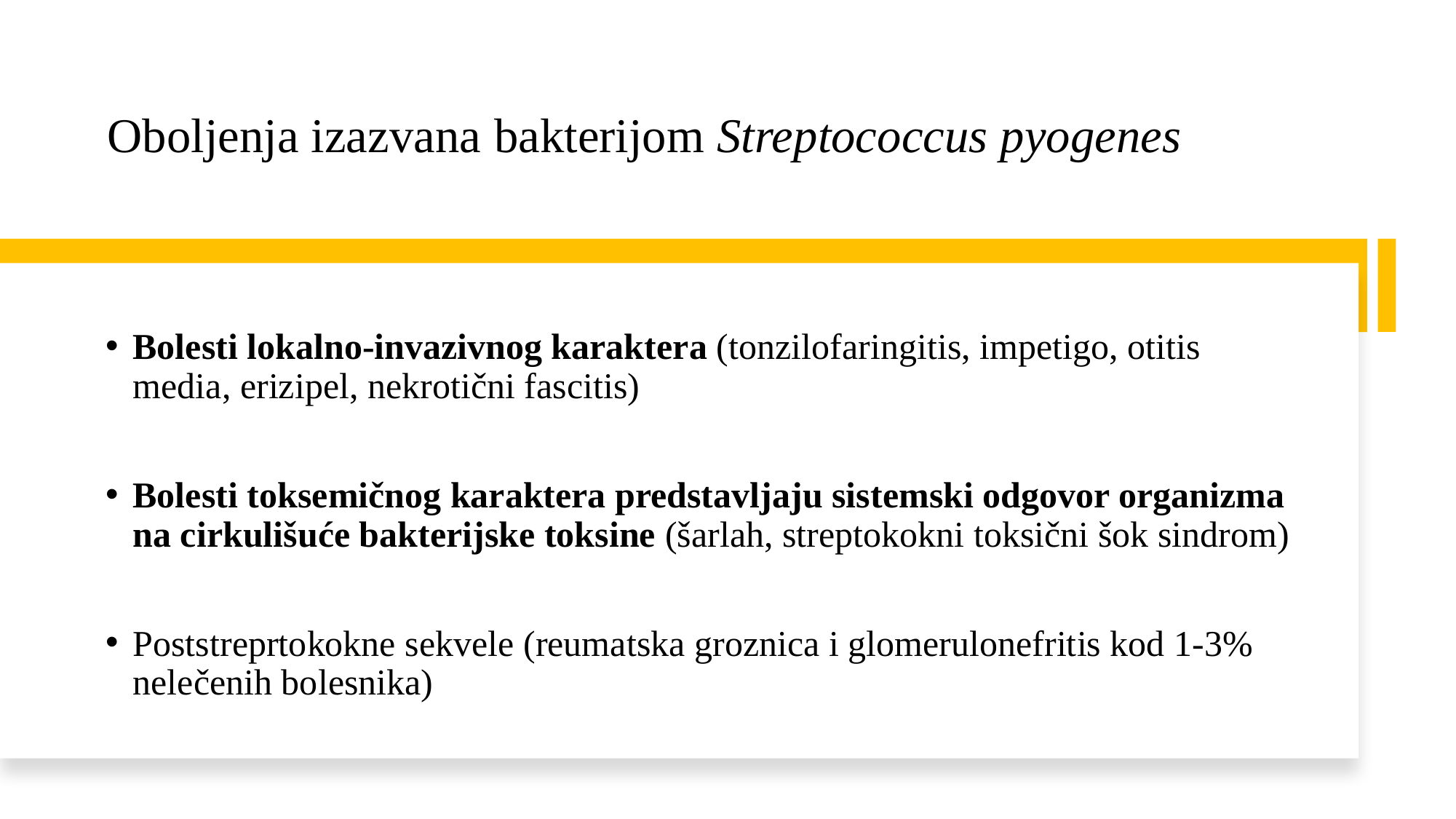

# Oboljenja izazvana bakterijom Streptococcus pyogenes

Bolesti lokalno-invazivnog karaktera (tonzilofaringitis, impetigo, otitis media, erizipel, nekrotični fascitis)

Bolesti toksemičnog karaktera predstavljaju sistemski odgovor organizma na cirkulišuće bakterijske toksine (šarlah, streptokokni toksični šok sindrom)

Poststreprtokokne sekvele (reumatska groznica i glomerulonefritis kod 1-3% nelečenih bolesnika)